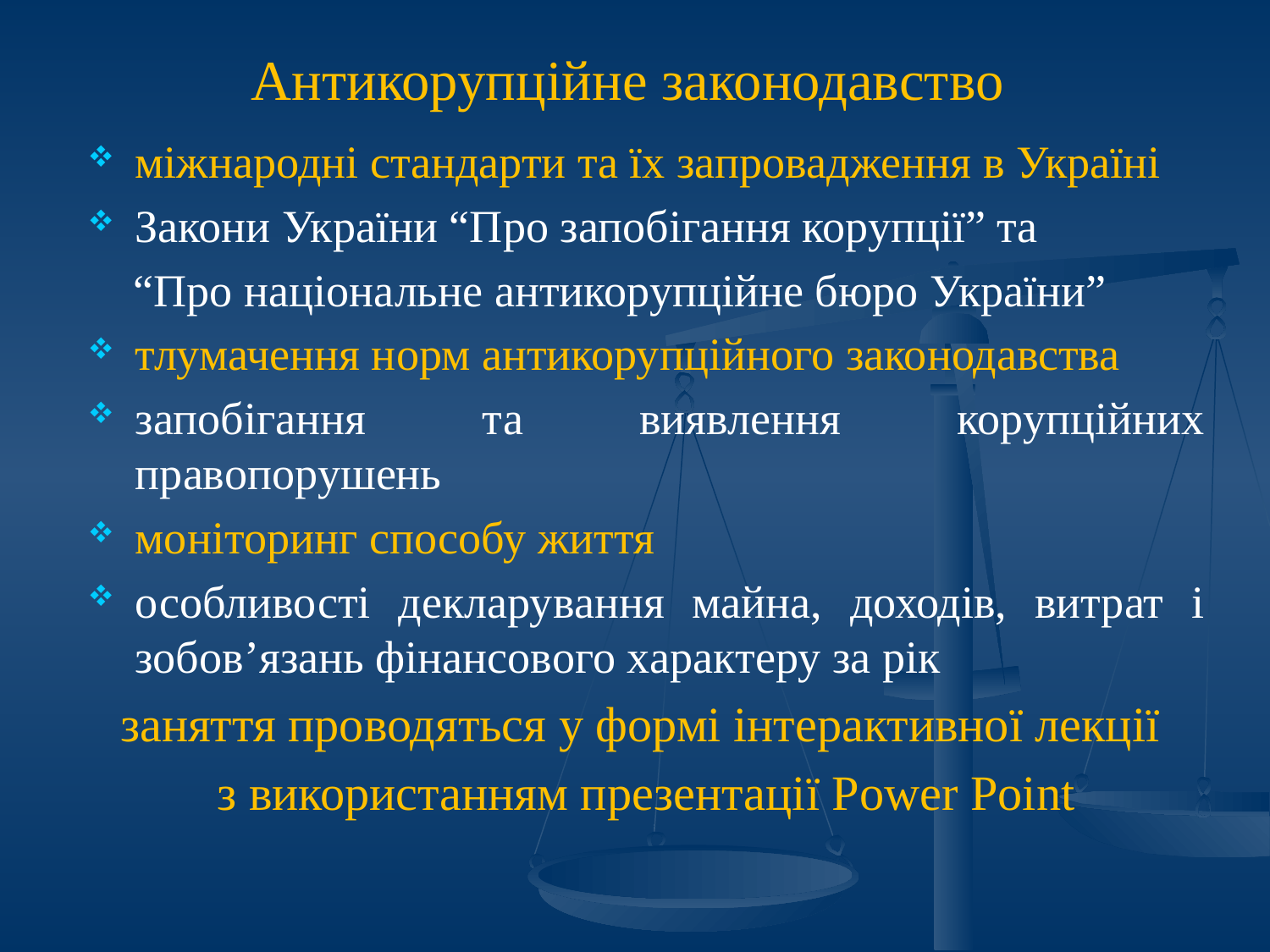

# Антикорупційне законодавство
міжнародні стандарти та їх запровадження в Україні
Закони України “Про запобігання корупції” та
    “Про національне антикорупційне бюро України”
тлумачення норм антикорупційного законодавства
запобігання та виявлення корупційних правопорушень
моніторинг способу життя
особливості декларування майна, доходів, витрат і зобов’язань фінансового характеру за рік
заняття проводяться у формі інтерактивної лекції
з використанням презентації Power Point